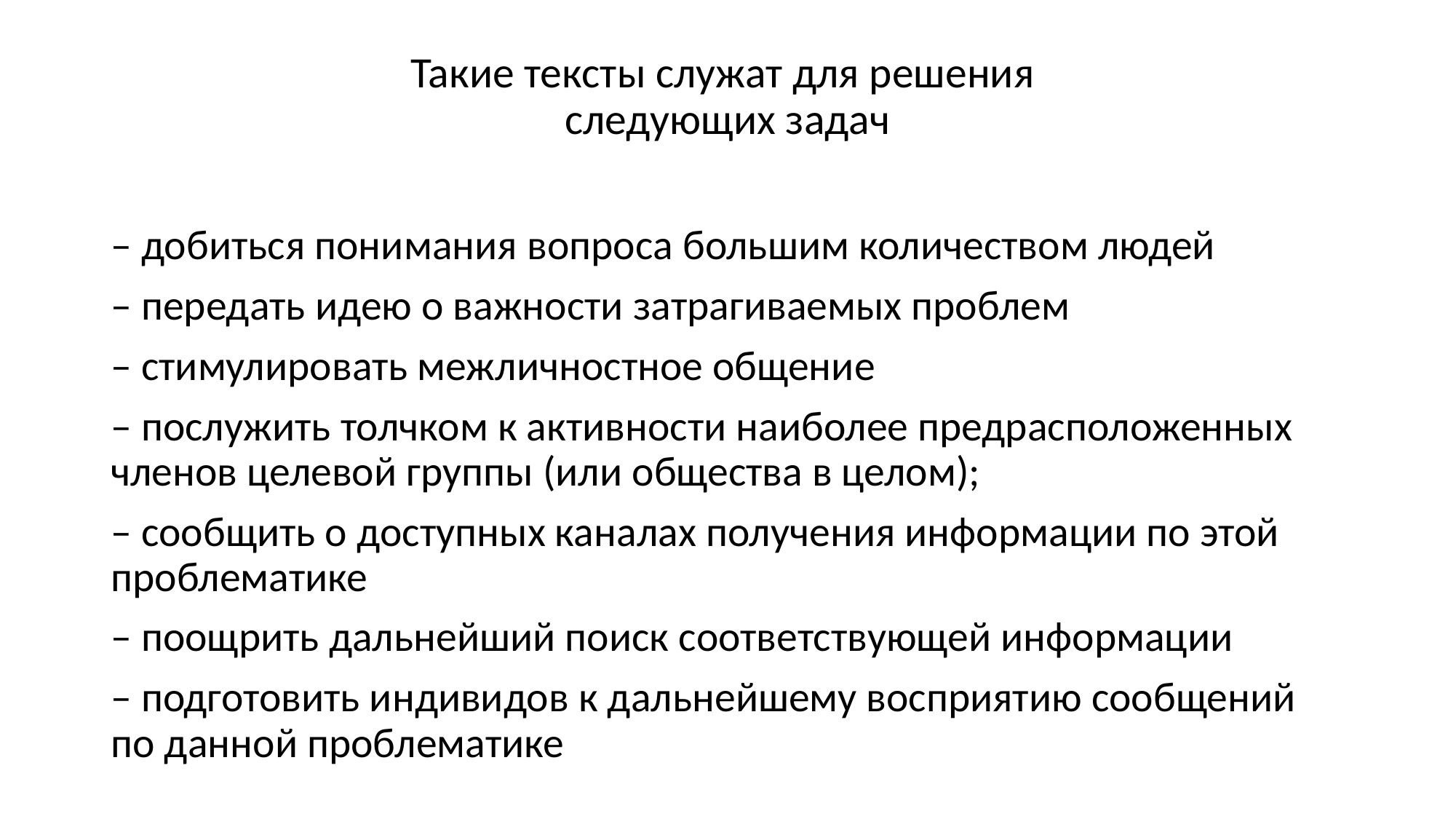

# Такие тексты служат для решения следующих задач
– добиться понимания вопроса большим количеством людей
– передать идею о важности затрагиваемых проблем
– стимулировать межличностное общение
– послужить толчком к активности наиболее предрасположенных членов целевой группы (или общества в целом);
– сообщить о доступных каналах получения информации по этой проблематике
– поощрить дальнейший поиск соответствующей информации
– подготовить индивидов к дальнейшему восприятию сообщений по данной проблематике